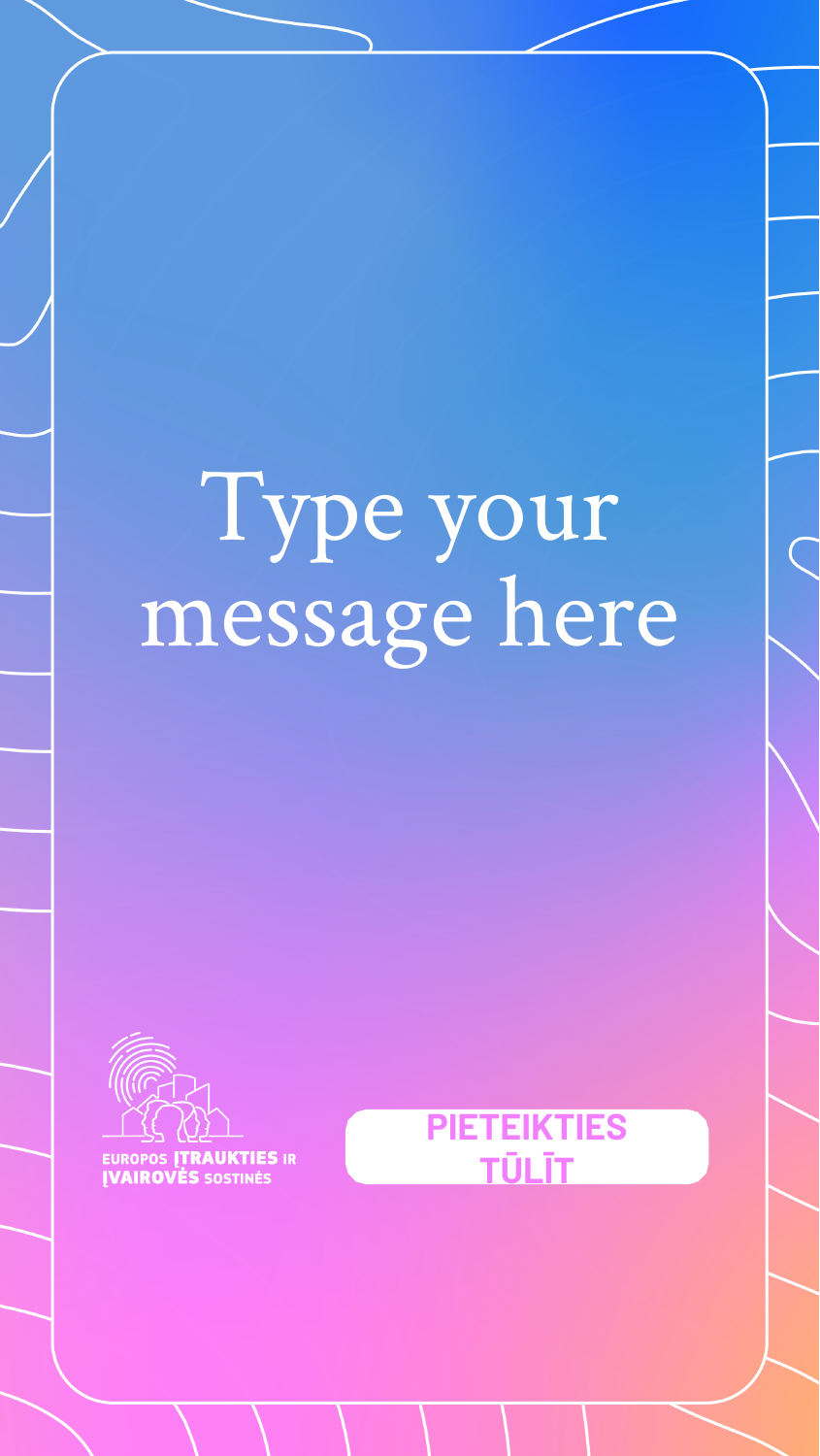

# Type your message here
PIETEIKTIES TŪLĪT